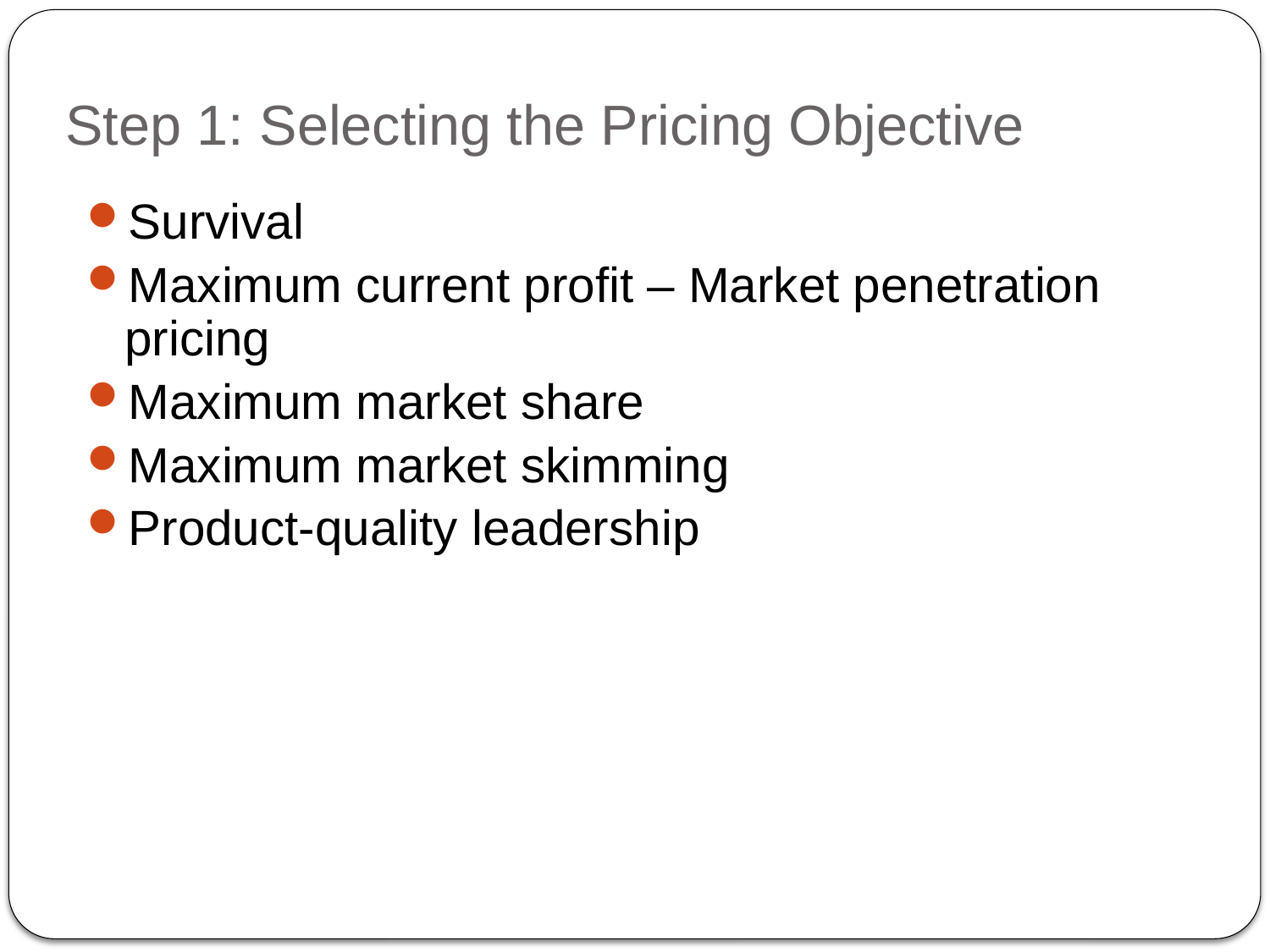

# Step 1: Selecting the Pricing Objective
Survival
Maximum current profit – Market penetration pricing
Maximum market share
Maximum market skimming
Product-quality leadership